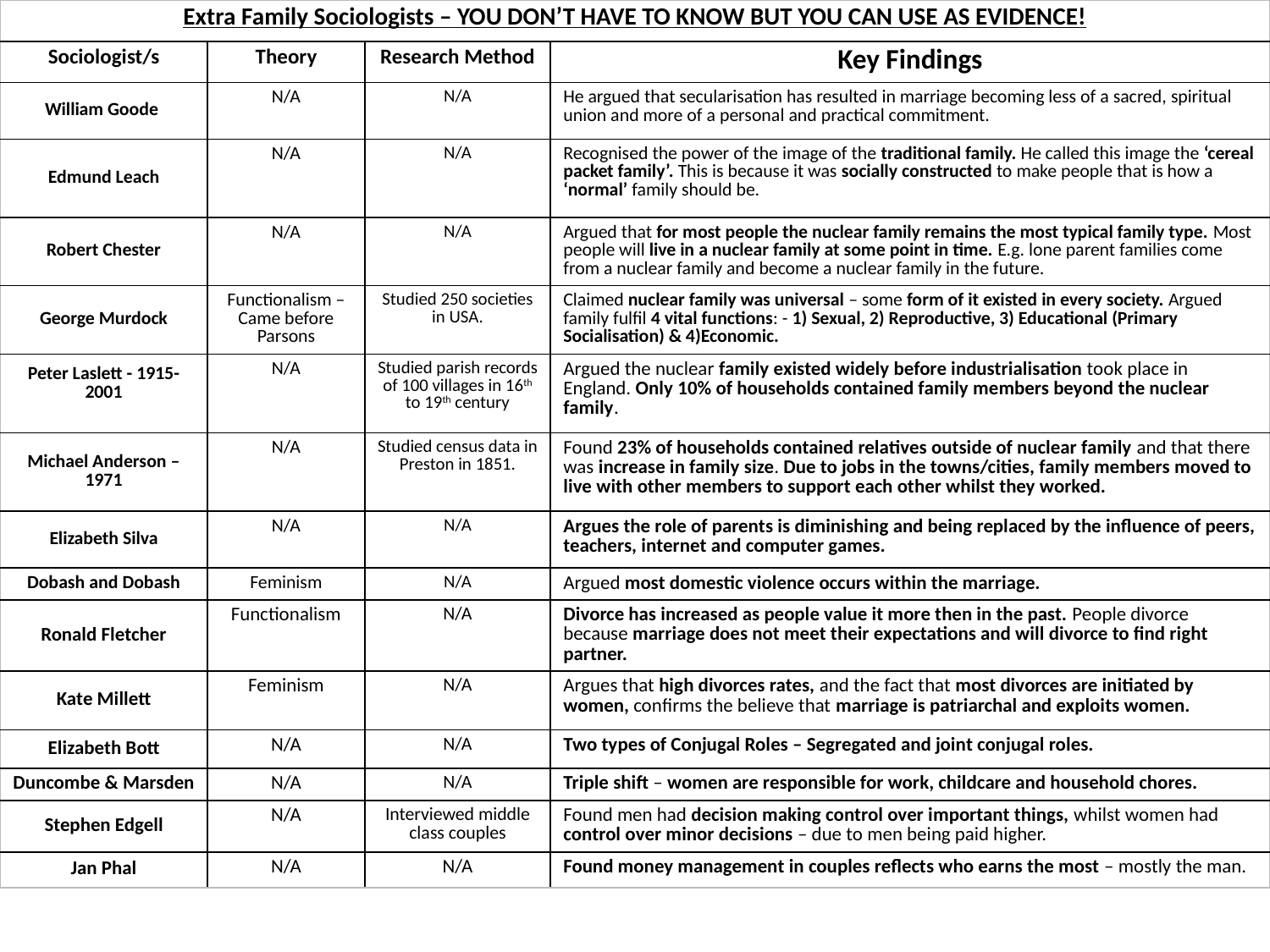

| Extra Family Sociologists – YOU DON’T HAVE TO KNOW BUT YOU CAN USE AS EVIDENCE! |  |  |  |
| --- | --- | --- | --- |
| Sociologist/s | Theory | Research Method | Key Findings |
| William Goode | N/A | N/A | He argued that secularisation has resulted in marriage becoming less of a sacred, spiritual union and more of a personal and practical commitment. |
| Edmund Leach | N/A | N/A | Recognised the power of the image of the traditional family. He called this image the ‘cereal packet family’. This is because it was socially constructed to make people that is how a ‘normal’ family should be. |
| Robert Chester | N/A | N/A | Argued that for most people the nuclear family remains the most typical family type. Most people will live in a nuclear family at some point in time. E.g. lone parent families come from a nuclear family and become a nuclear family in the future. |
| George Murdock | Functionalism – Came before Parsons | Studied 250 societies in USA. | Claimed nuclear family was universal – some form of it existed in every society. Argued family fulfil 4 vital functions: - 1) Sexual, 2) Reproductive, 3) Educational (Primary Socialisation) & 4)Economic. |
| Peter Laslett - 1915-2001 | N/A | Studied parish records of 100 villages in 16th to 19th century | Argued the nuclear family existed widely before industrialisation took place in England. Only 10% of households contained family members beyond the nuclear family. |
| Michael Anderson – 1971 | N/A | Studied census data in Preston in 1851. | Found 23% of households contained relatives outside of nuclear family and that there was increase in family size. Due to jobs in the towns/cities, family members moved to live with other members to support each other whilst they worked. |
| Elizabeth Silva | N/A | N/A | Argues the role of parents is diminishing and being replaced by the influence of peers, teachers, internet and computer games. |
| Dobash and Dobash | Feminism | N/A | Argued most domestic violence occurs within the marriage. |
| Ronald Fletcher | Functionalism | N/A | Divorce has increased as people value it more then in the past. People divorce because marriage does not meet their expectations and will divorce to find right partner. |
| Kate Millett | Feminism | N/A | Argues that high divorces rates, and the fact that most divorces are initiated by women, confirms the believe that marriage is patriarchal and exploits women. |
| Elizabeth Bott | N/A | N/A | Two types of Conjugal Roles – Segregated and joint conjugal roles. |
| Duncombe & Marsden | N/A | N/A | Triple shift – women are responsible for work, childcare and household chores. |
| Stephen Edgell | N/A | Interviewed middle class couples | Found men had decision making control over important things, whilst women had control over minor decisions – due to men being paid higher. |
| Jan Phal | N/A | N/A | Found money management in couples reflects who earns the most – mostly the man. |